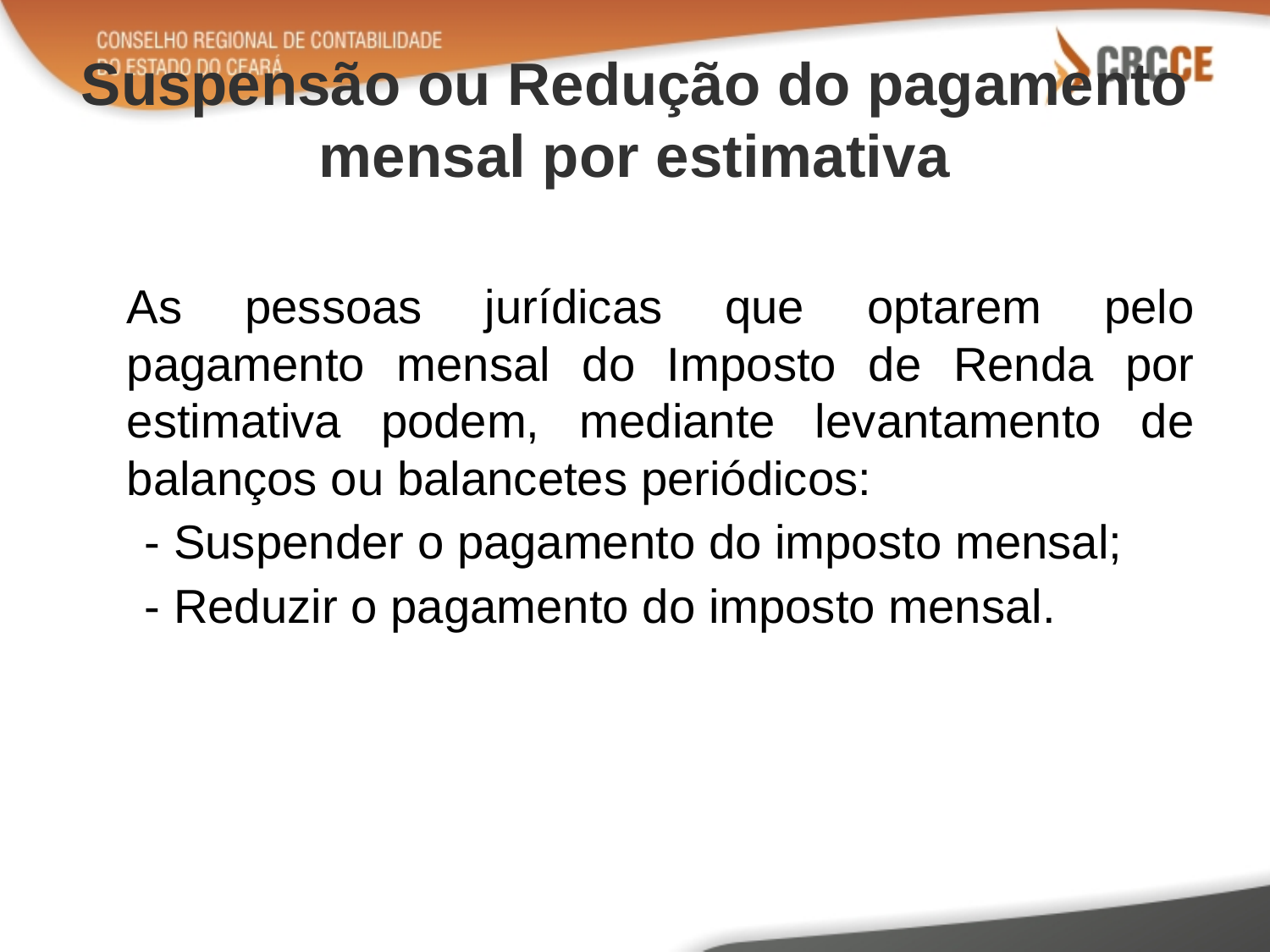

# Suspensão ou Redução do pagamento mensal por estimativa

	As pessoas jurídicas que optarem pelo pagamento mensal do Imposto de Renda por estimativa podem, mediante levantamento de balanços ou balancetes periódicos:
    - Suspender o pagamento do imposto mensal;
    - Reduzir o pagamento do imposto mensal.